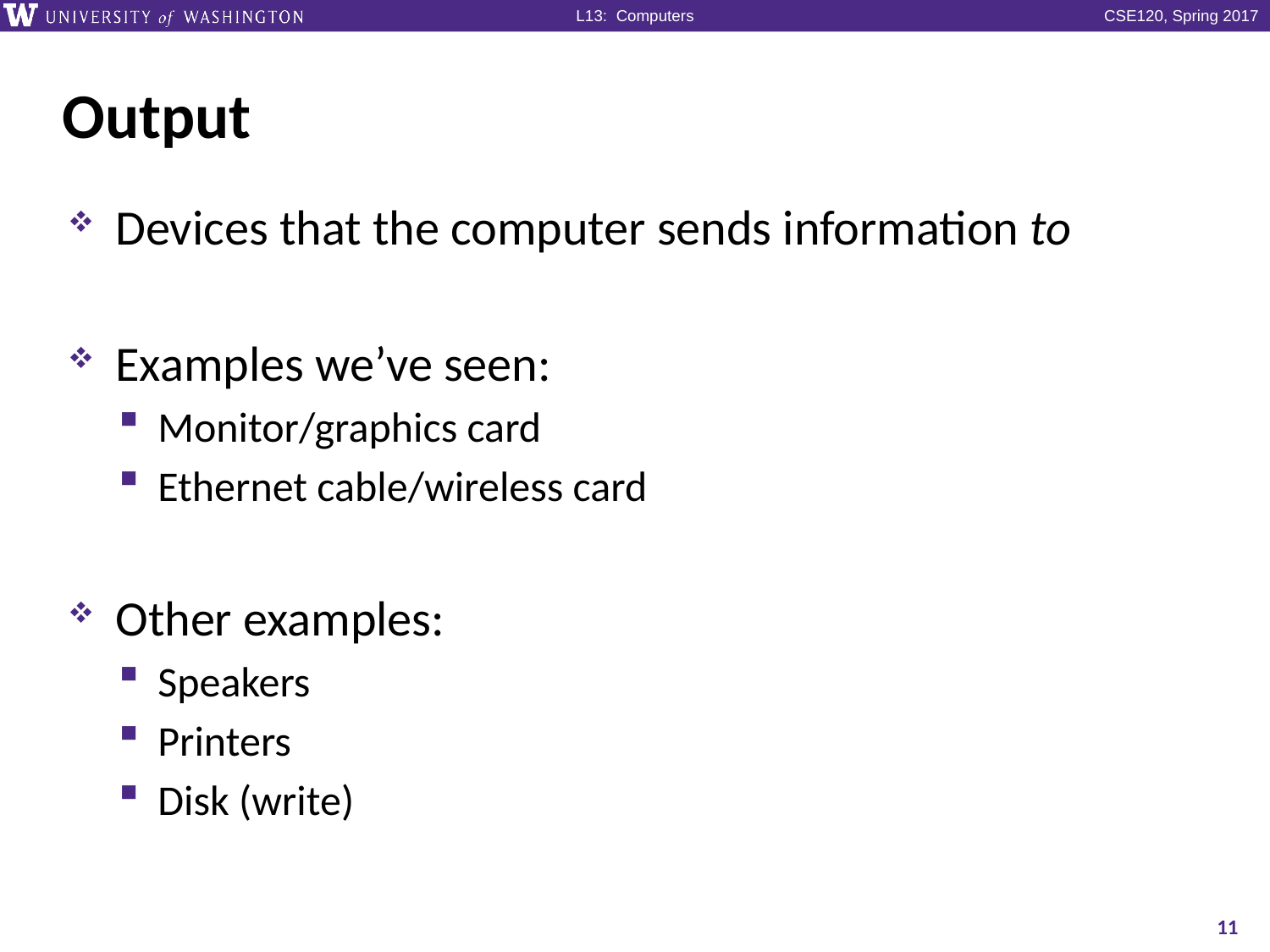

# Output
Devices that the computer sends information to

Examples we’ve seen:
Monitor/graphics card
Ethernet cable/wireless card

Other examples:
Speakers
Printers
Disk (write)
11